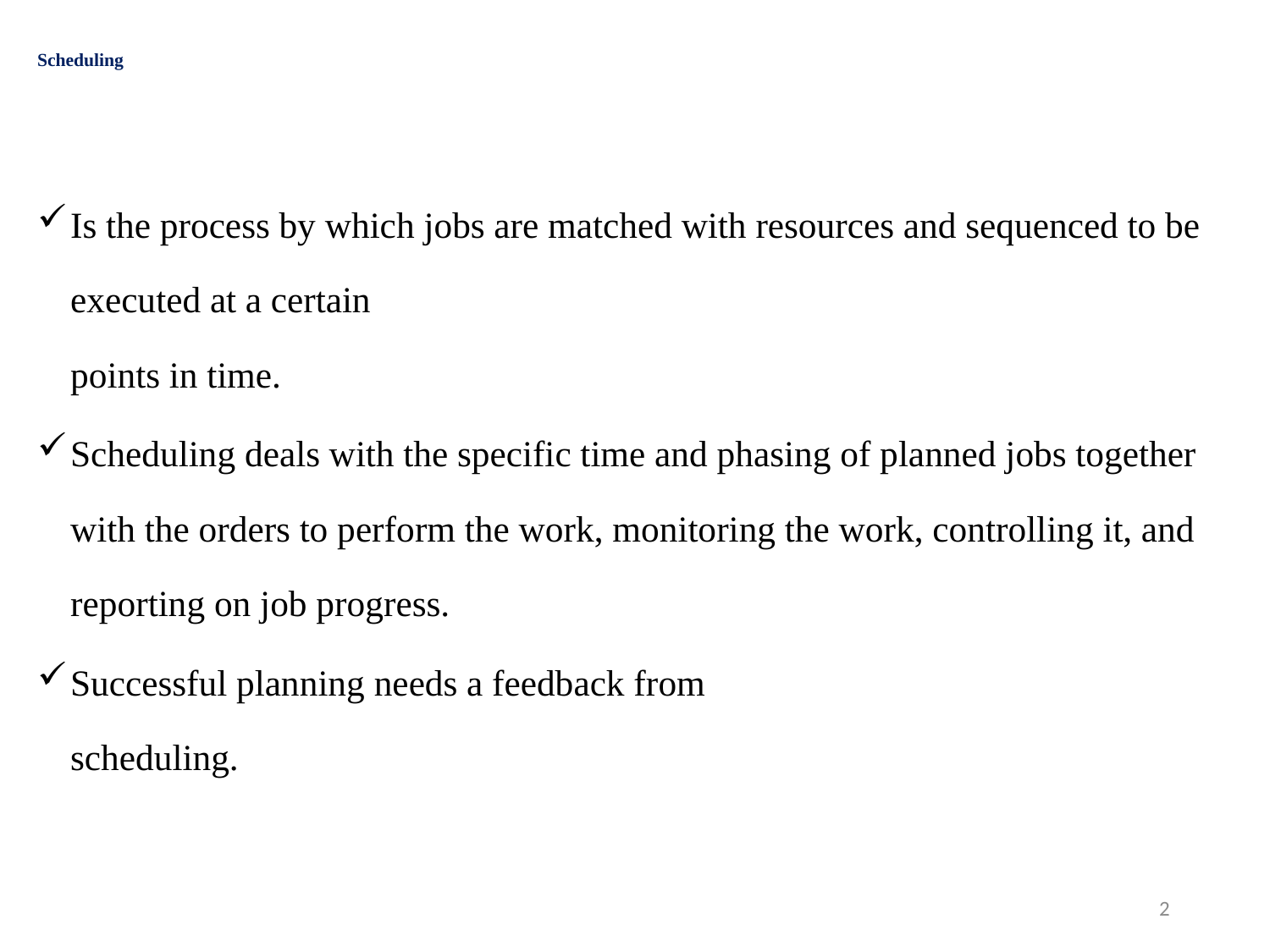

# Scheduling
Is the process by which jobs are matched with resources and sequenced to be executed at a certain
points in time.
Scheduling deals with the specific time and phasing of planned jobs together with the orders to perform the work, monitoring the work, controlling it, and reporting on job progress.
Successful planning needs a feedback from
scheduling.
2